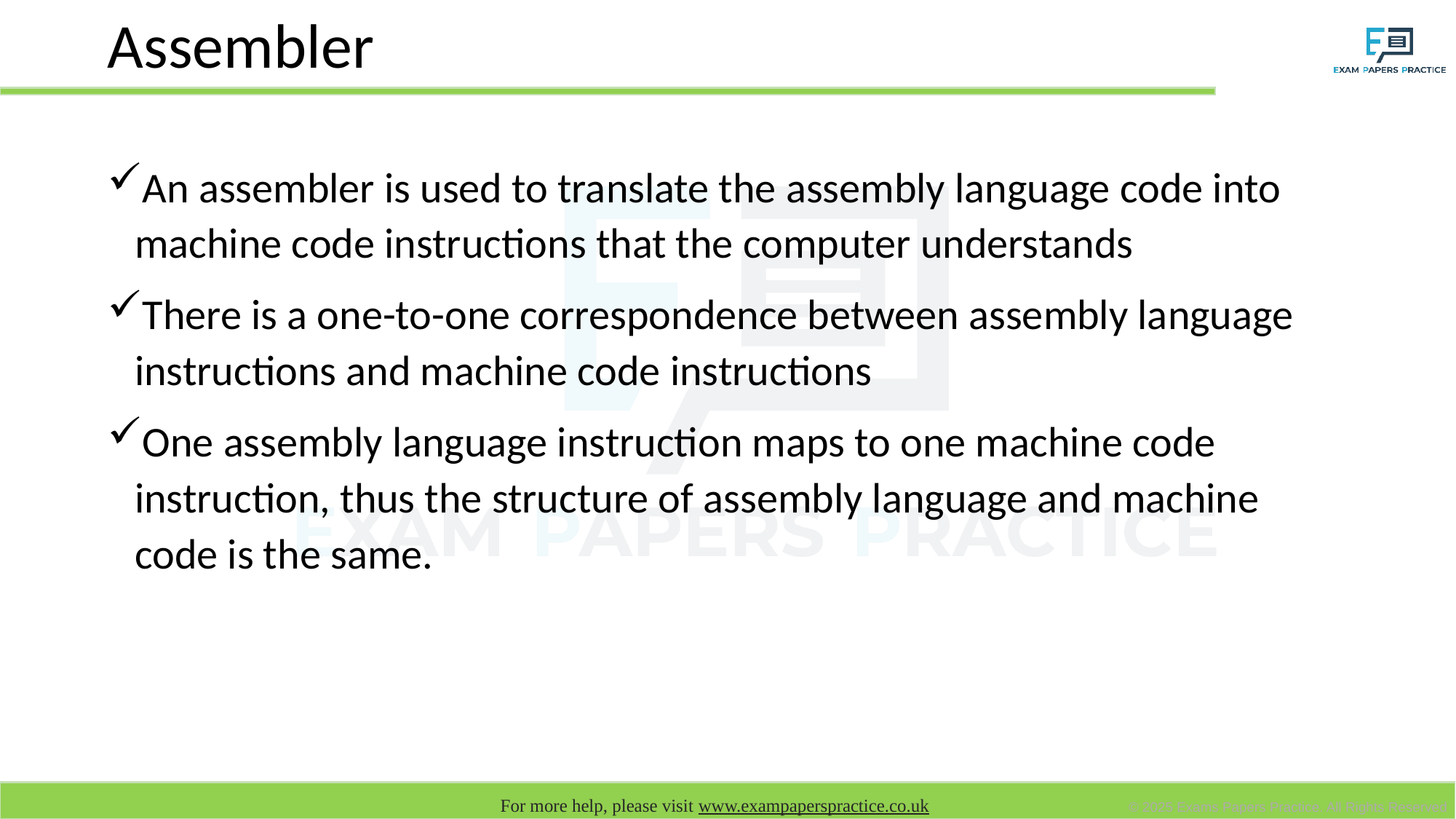

# Assembler
An assembler is used to translate the assembly language code into machine code instructions that the computer understands
There is a one-to-one correspondence between assembly language instructions and machine code instructions
One assembly language instruction maps to one machine code instruction, thus the structure of assembly language and machine code is the same.